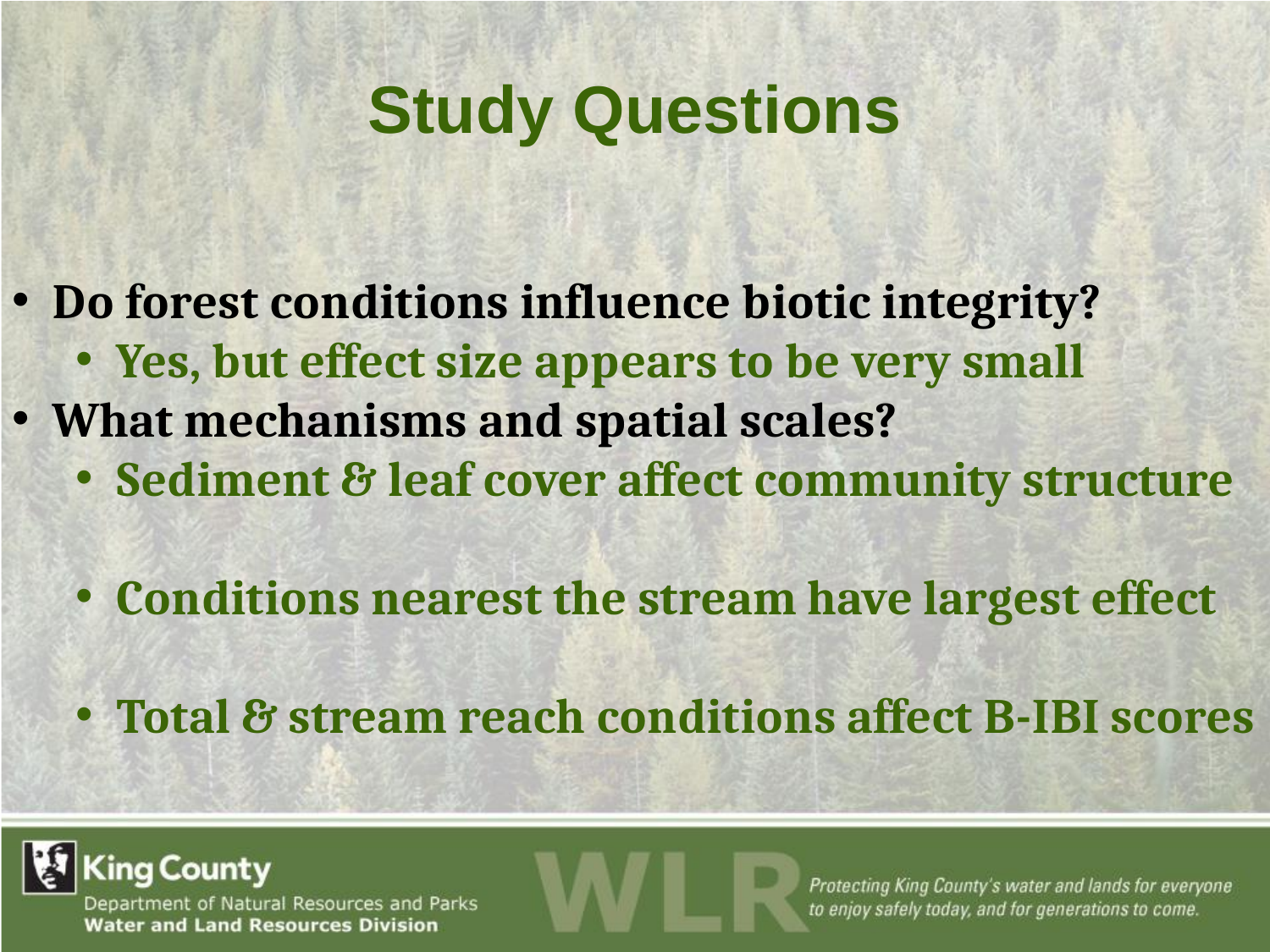

# Study Questions
Do forest conditions influence biotic integrity?
Yes, but effect size appears to be very small
What mechanisms and spatial scales?
Sediment & leaf cover affect community structure

Conditions nearest the stream have largest effect

Total & stream reach conditions affect B-IBI scores